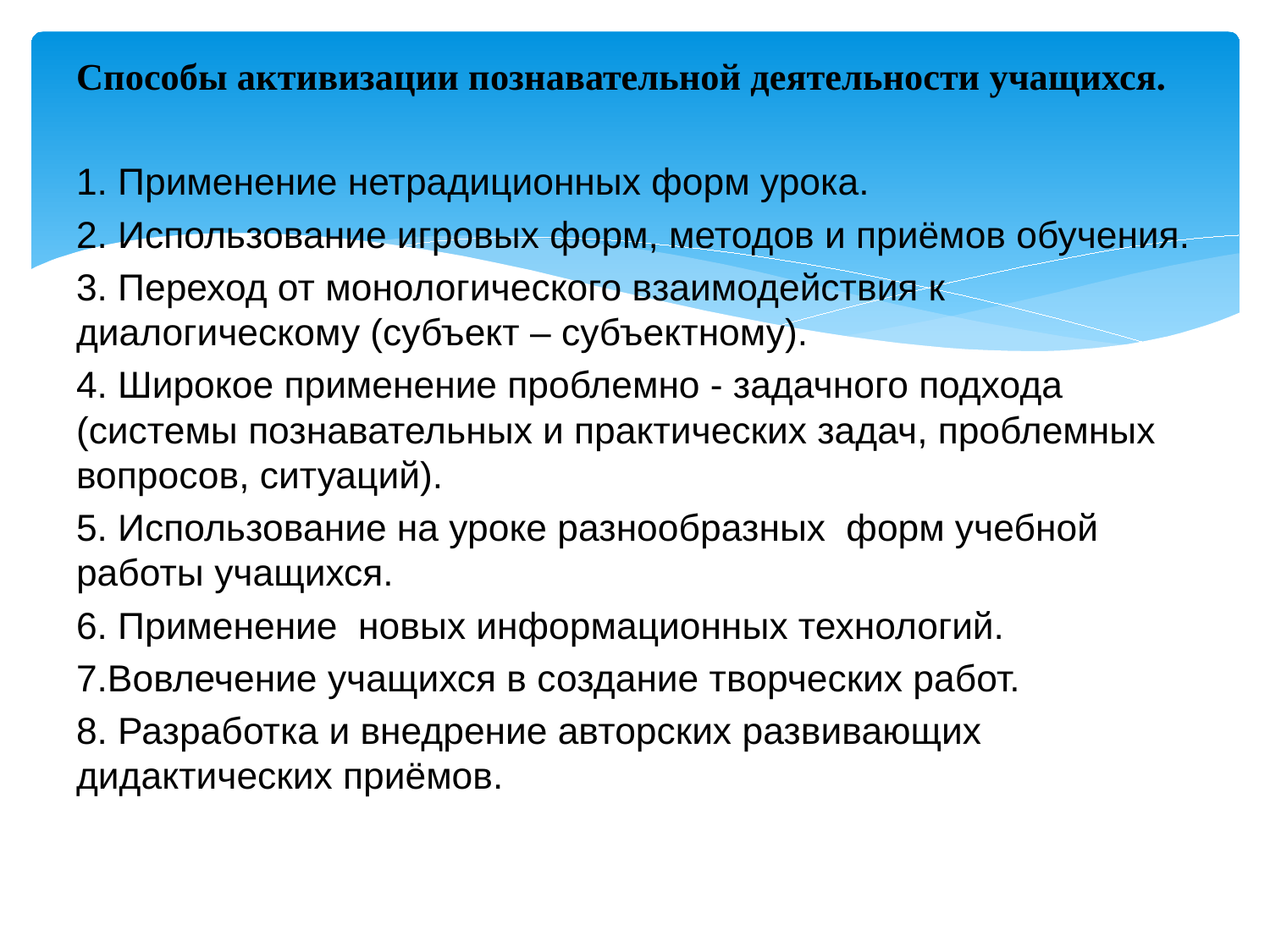

Способы активизации познавательной деятельности учащихся.

1. Применение нетрадиционных форм урока.
2. Использование игровых форм, методов и приёмов обучения.
3. Переход от монологического взаимодействия к диалогическому (субъект – субъектному).
4. Широкое применение проблемно - задачного подхода (системы познавательных и практических задач, проблемных вопросов, ситуаций).
5. Использование на уроке разнообразных  форм учебной работы учащихся.
6. Применение  новых информационных технологий.
7.Вовлечение учащихся в создание творческих работ.
8. Разработка и внедрение авторских развивающих дидактических приёмов.

#